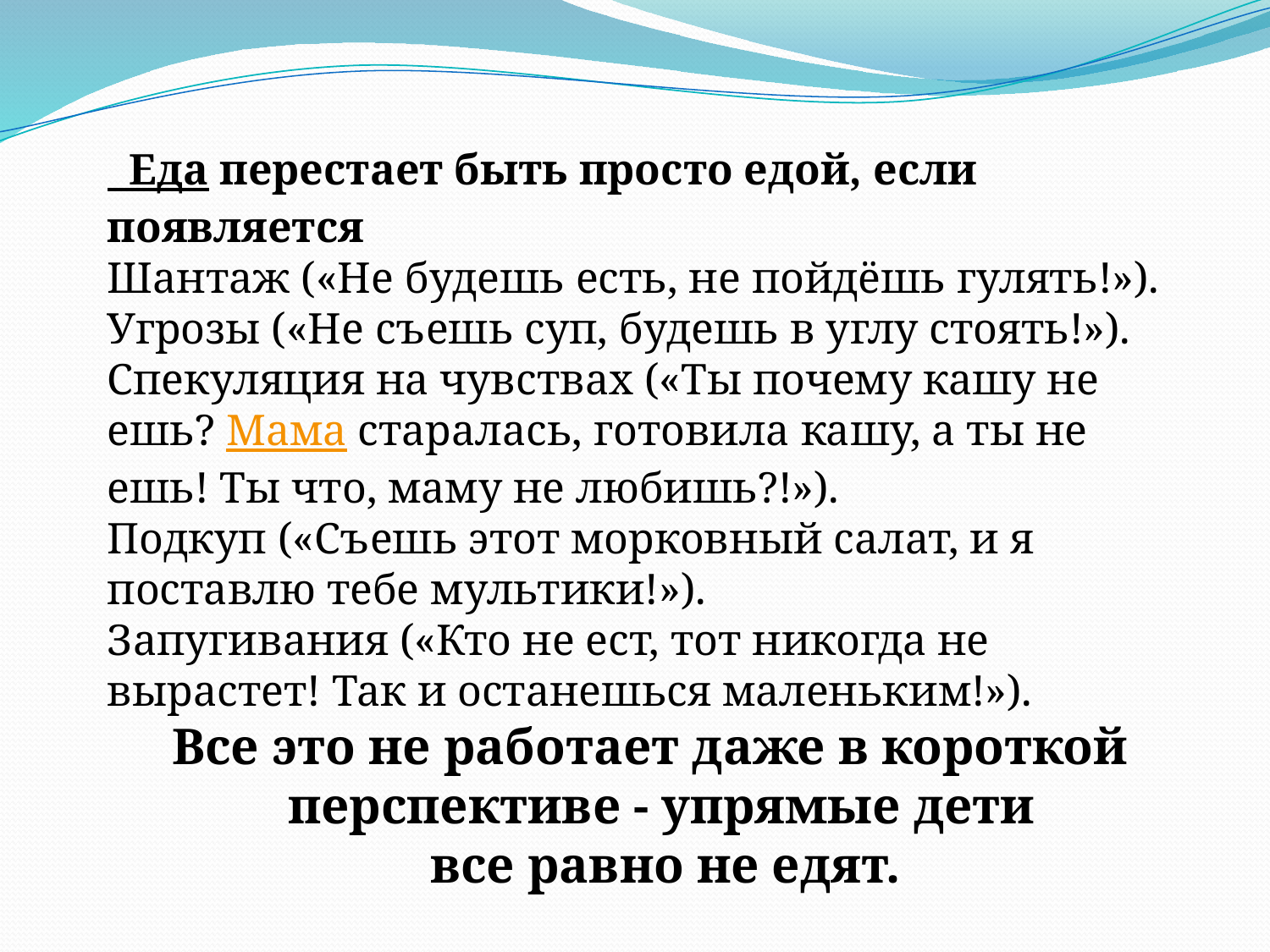

Еда перестает быть просто едой, если появляется
Шантаж («Не будешь есть, не пойдёшь гулять!»).
Угрозы («Не съешь суп, будешь в углу стоять!»).
Спекуляция на чувствах («Ты почему кашу не ешь? Мама старалась, готовила кашу, а ты не ешь! Ты что, маму не любишь?!»).
Подкуп («Съешь этот морковный салат, и я поставлю тебе мультики!»).
Запугивания («Кто не ест, тот никогда не вырастет! Так и останешься маленьким!»).
     Все это не работает даже в короткой
              перспективе - упрямые дети
                         все равно не едят.